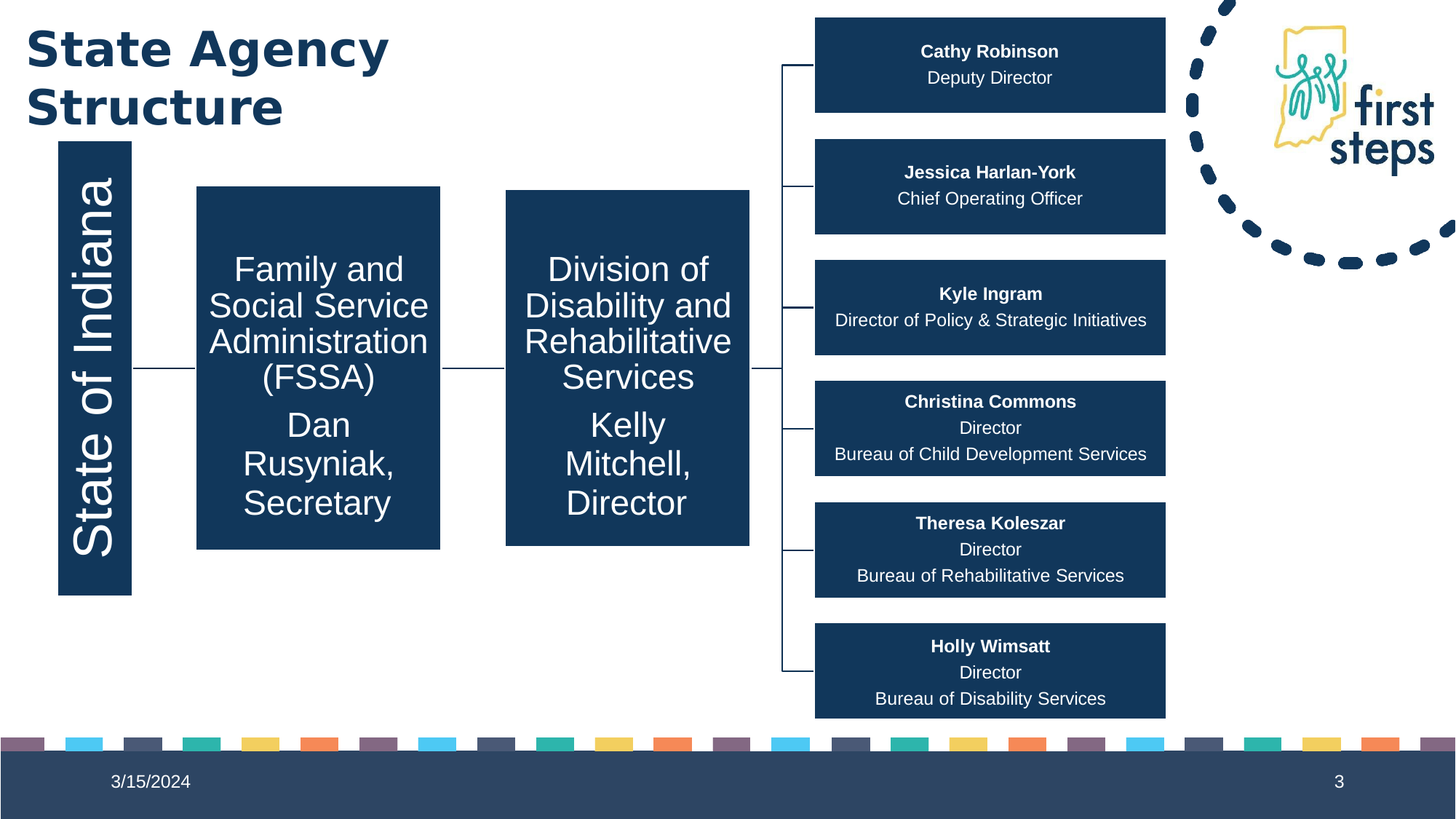

# State Agency Structure
Cathy Robinson
Deputy Director

Jessica Harlan-York
Chief Operating Officer
State of Indiana

Family and Social Service Administration (FSSA)
Dan Rusyniak,
Secretary
Division of Disability and Rehabilitative Services
Kelly Mitchell,
Director

Kyle Ingram
Director of Policy & Strategic Initiatives

Christina Commons
Director
Bureau of Child Development Services

Theresa Koleszar
Director
Bureau of Rehabilitative Services

Holly Wimsatt
Director
Bureau of Disability Services
3/15/2024
3